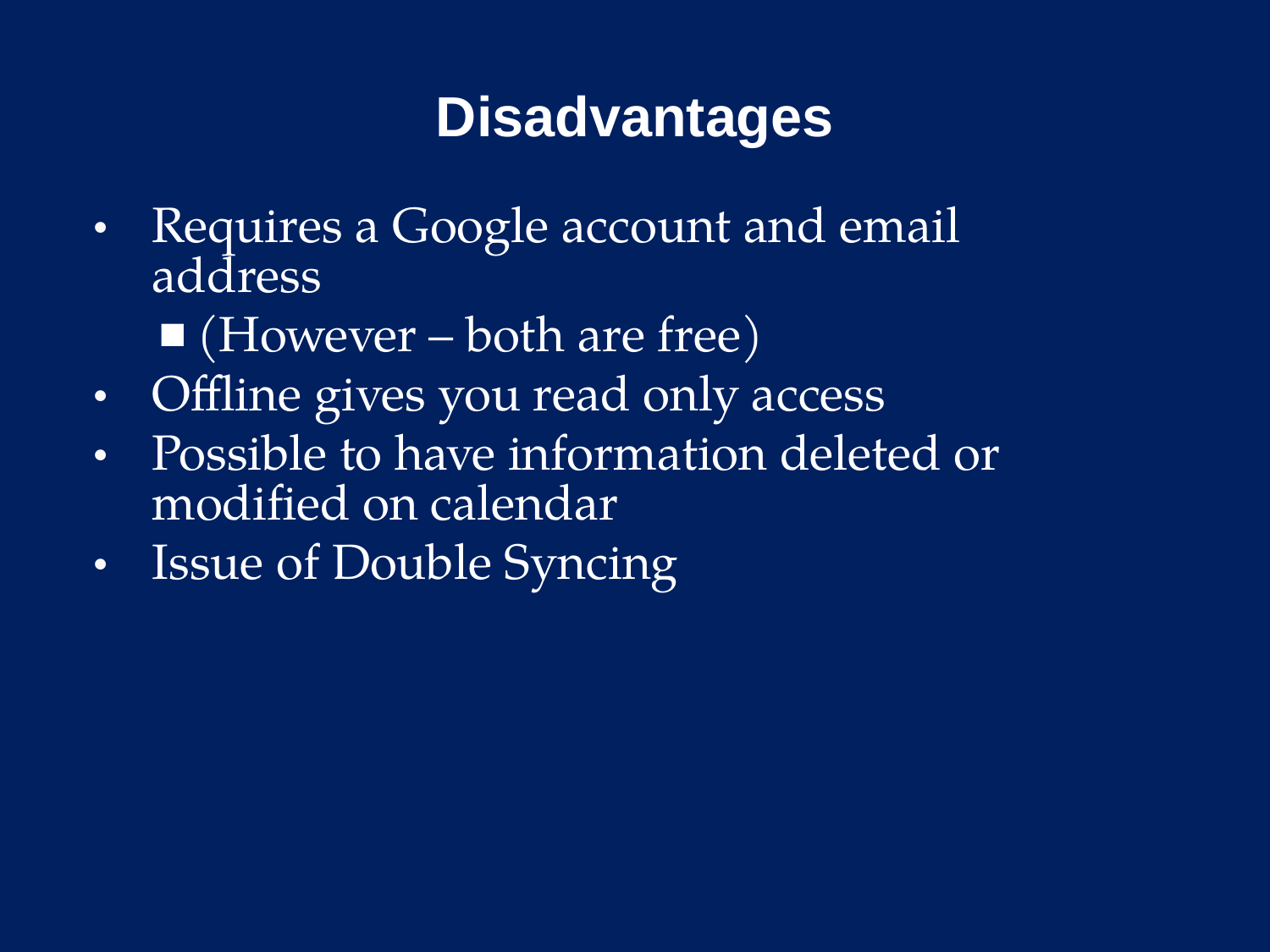

# Disadvantages
Requires a Google account and email address
(However – both are free)
Offline gives you read only access
Possible to have information deleted or modified on calendar
Issue of Double Syncing